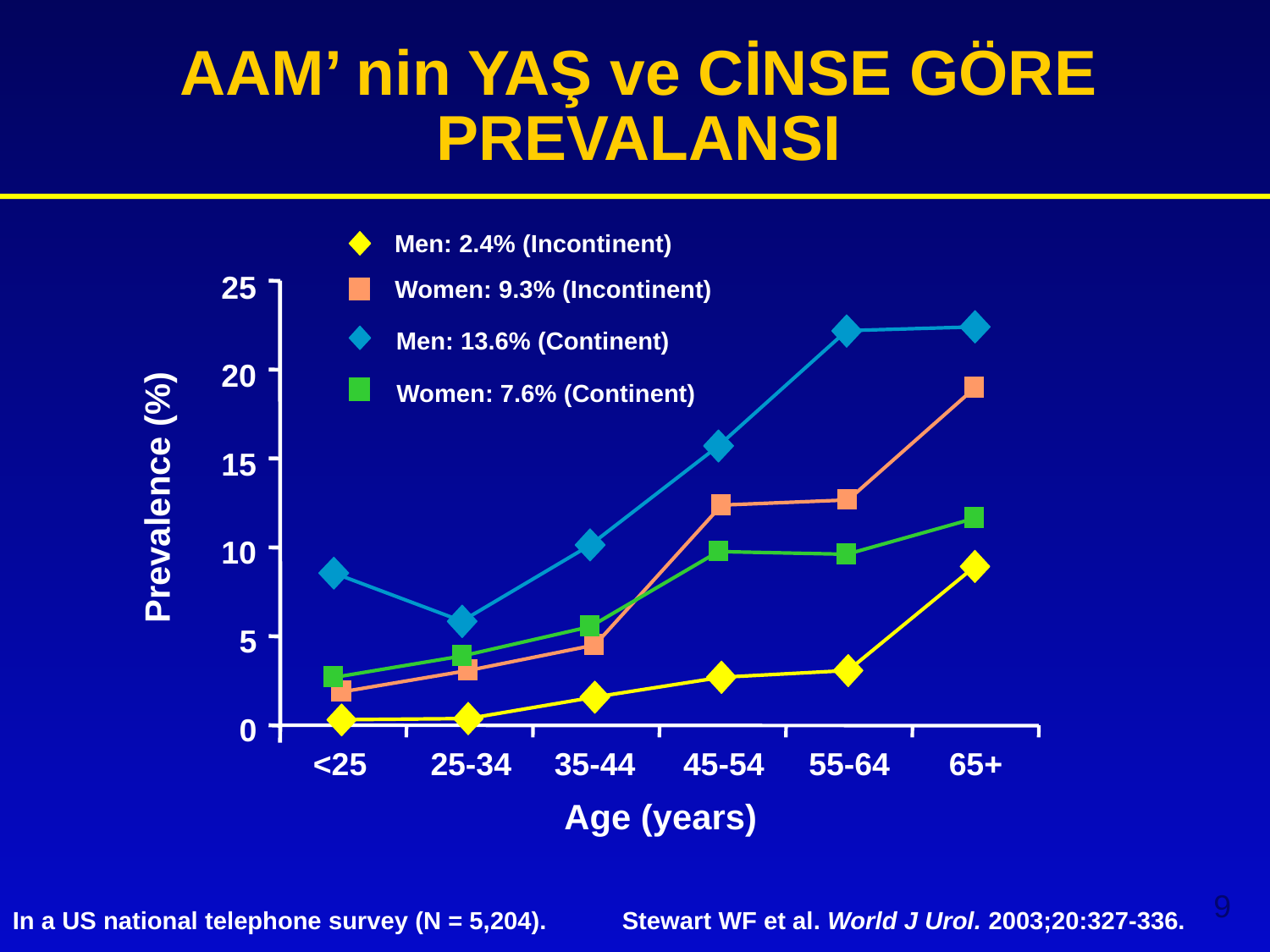

# AAM’ nin YAŞ ve CİNSE GÖRE PREVALANSI
Men: 2.4% (Incontinent)

25
Women: 9.3% (Incontinent)

Men: 13.6% (Continent)

20
Women: 7.6% (Continent)

15

Prevalence (%)

10

5

0

<25
25-34
35-44
45-54
55-64
65+
Age (years)
9
In a US national telephone survey (N = 5,204).
Stewart WF et al. World J Urol. 2003;20:327-336.